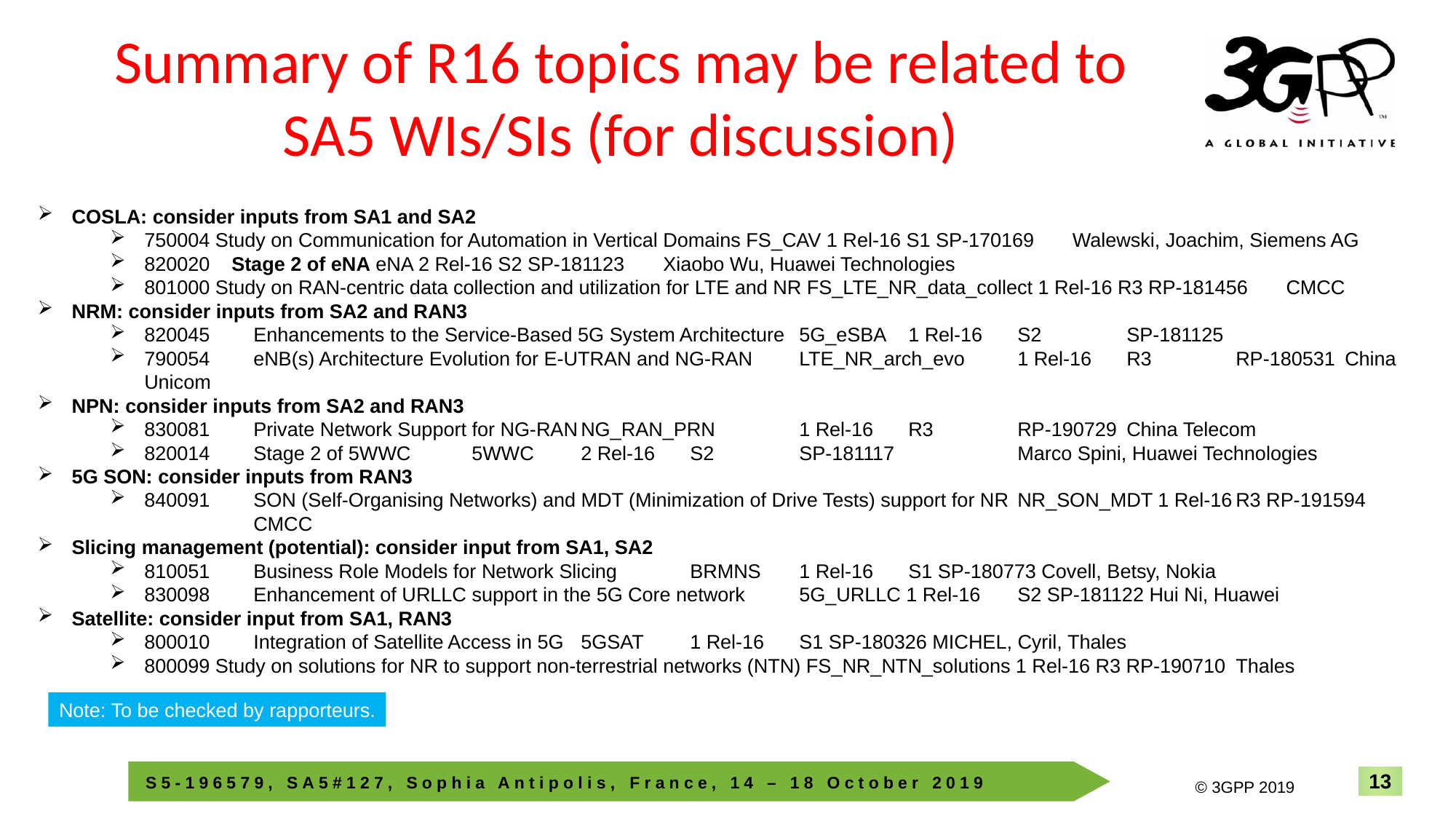

# Summary of R16 topics may be related to SA5 WIs/SIs (for discussion)
COSLA: consider inputs from SA1 and SA2
750004 Study on Communication for Automation in Vertical Domains FS_CAV 1 Rel-16 S1 SP-170169 　 Walewski, Joachim, Siemens AG
820020    Stage 2 of eNA eNA 2 Rel-16 S2 SP-181123 　 Xiaobo Wu, Huawei Technologies
801000 Study on RAN-centric data collection and utilization for LTE and NR FS_LTE_NR_data_collect 1 Rel-16 R3 RP-181456 　 CMCC
NRM: consider inputs from SA2 and RAN3
820045	Enhancements to the Service-Based 5G System Architecture	5G_eSBA	1 Rel-16	S2	SP-181125
790054	eNB(s) Architecture Evolution for E-UTRAN and NG-RAN	LTE_NR_arch_evo	1 Rel-16	R3	RP-180531	China Unicom
NPN: consider inputs from SA2 and RAN3
830081	Private Network Support for NG-RAN	NG_RAN_PRN	1 Rel-16	R3	RP-190729	China Telecom
820014	Stage 2 of 5WWC	5WWC	2 Rel-16	S2	SP-181117		Marco Spini, Huawei Technologies
5G SON: consider inputs from RAN3
840091	SON (Self-Organising Networks) and MDT (Minimization of Drive Tests) support for NR	NR_SON_MDT 1 Rel-16	R3 RP-191594	CMCC
Slicing management (potential): consider input from SA1, SA2
810051	Business Role Models for Network Slicing 	BRMNS	1 Rel-16	S1 SP-180773 Covell, Betsy, Nokia
830098	Enhancement of URLLC support in the 5G Core network	5G_URLLC 1 Rel-16	S2 SP-181122 Hui Ni, Huawei
Satellite: consider input from SA1, RAN3
800010	Integration of Satellite Access in 5G	5GSAT	1 Rel-16	S1 SP-180326 MICHEL, Cyril, Thales
800099 Study on solutions for NR to support non-terrestrial networks (NTN) FS_NR_NTN_solutions 1 Rel-16 R3 RP-190710	Thales
Note: To be checked by rapporteurs.